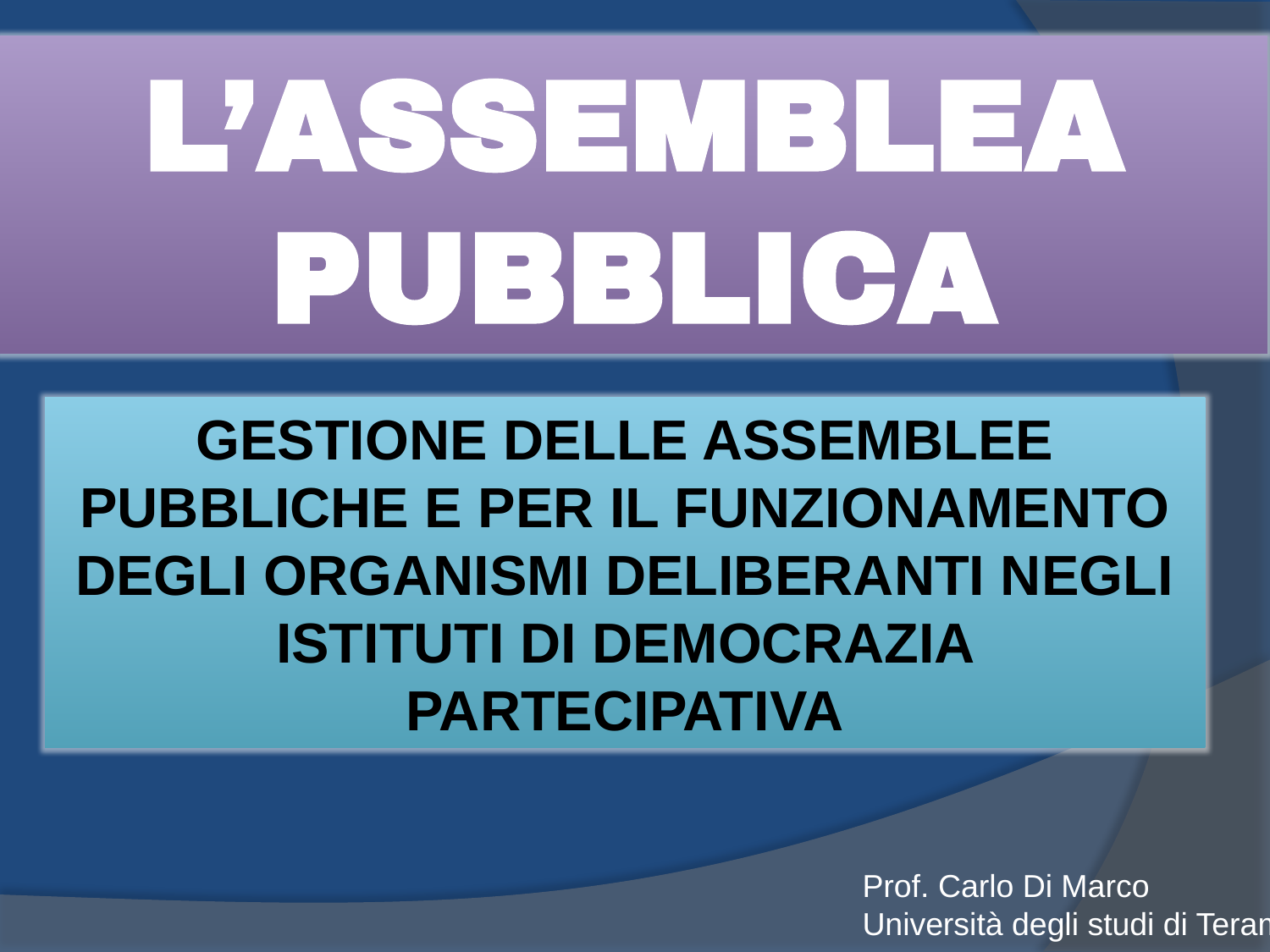

L’ASSEMBLEA PUBBLICA
GESTIONE DELLE ASSEMBLEE PUBBLICHE E PER IL FUNZIONAMENTO DEGLI ORGANISMI DELIBERANTI NEGLI ISTITUTI DI DEMOCRAZIA PARTECIPATIVA
Prof. Carlo Di Marco
Università degli studi di Teramo